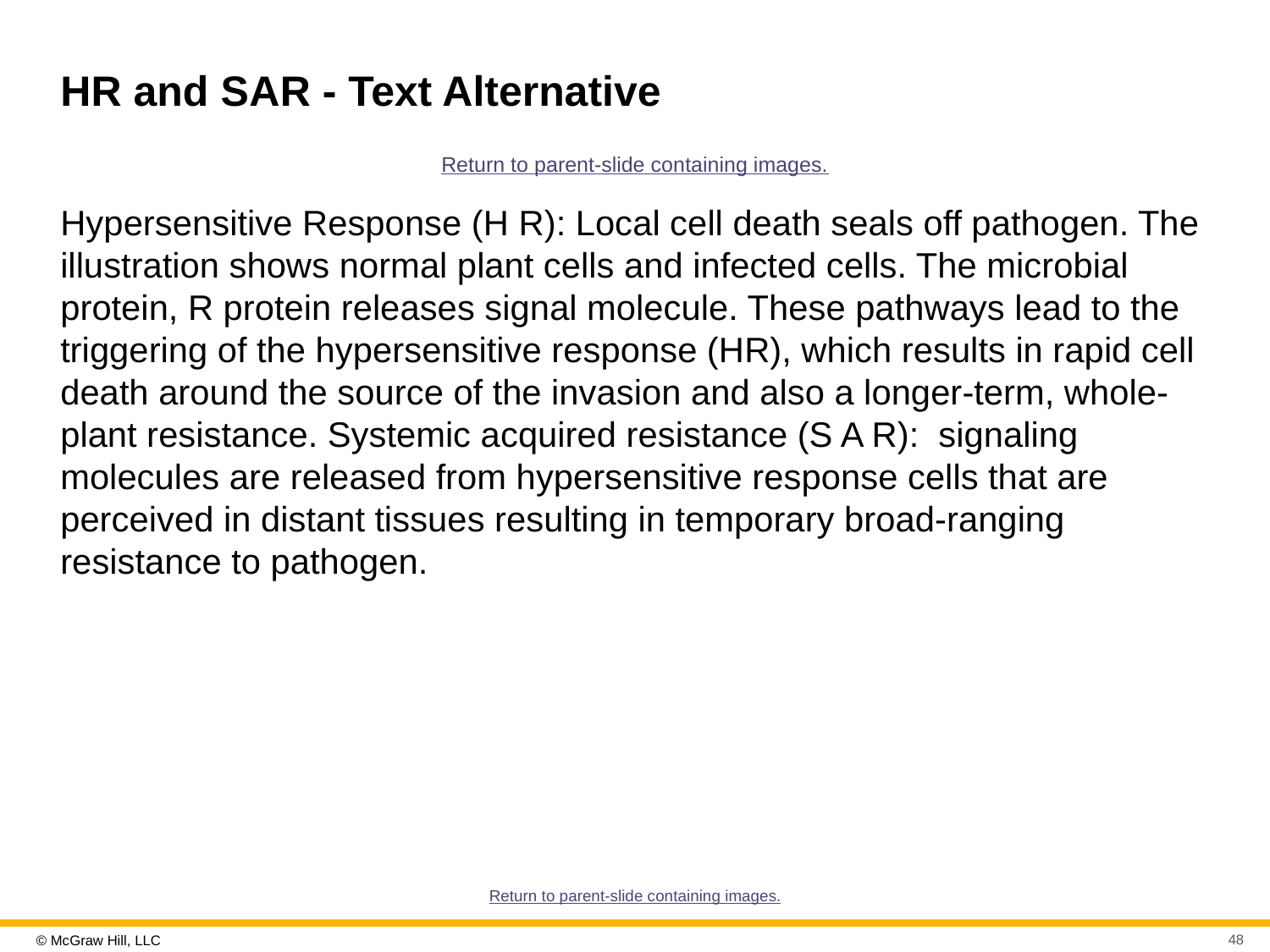

# H R and S A R - Text Alternative
Return to parent-slide containing images.
Hypersensitive Response (H R): Local cell death seals off pathogen. The illustration shows normal plant cells and infected cells. The microbial protein, R protein releases signal molecule. These pathways lead to the triggering of the hypersensitive response (HR), which results in rapid cell death around the source of the invasion and also a longer-term, whole-plant resistance. Systemic acquired resistance (S A R):  signaling molecules are released from hypersensitive response cells that are perceived in distant tissues resulting in temporary broad-ranging resistance to pathogen.
Return to parent-slide containing images.
48